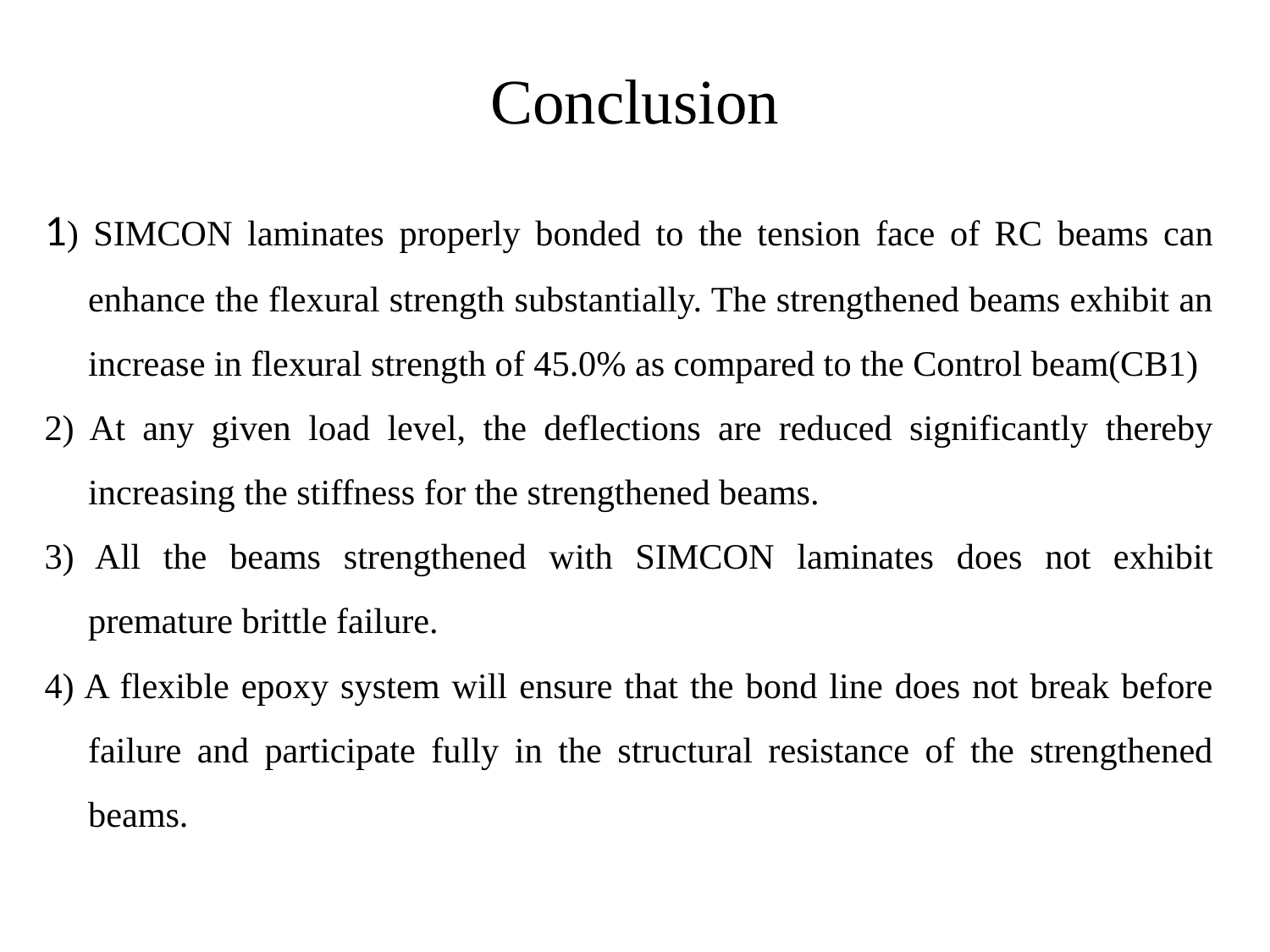

# Conclusion
1) SIMCON laminates properly bonded to the tension face of RC beams can enhance the flexural strength substantially. The strengthened beams exhibit an increase in flexural strength of 45.0% as compared to the Control beam(CB1)
2) At any given load level, the deflections are reduced significantly thereby increasing the stiffness for the strengthened beams.
3) All the beams strengthened with SIMCON laminates does not exhibit premature brittle failure.
4) A flexible epoxy system will ensure that the bond line does not break before failure and participate fully in the structural resistance of the strengthened beams.